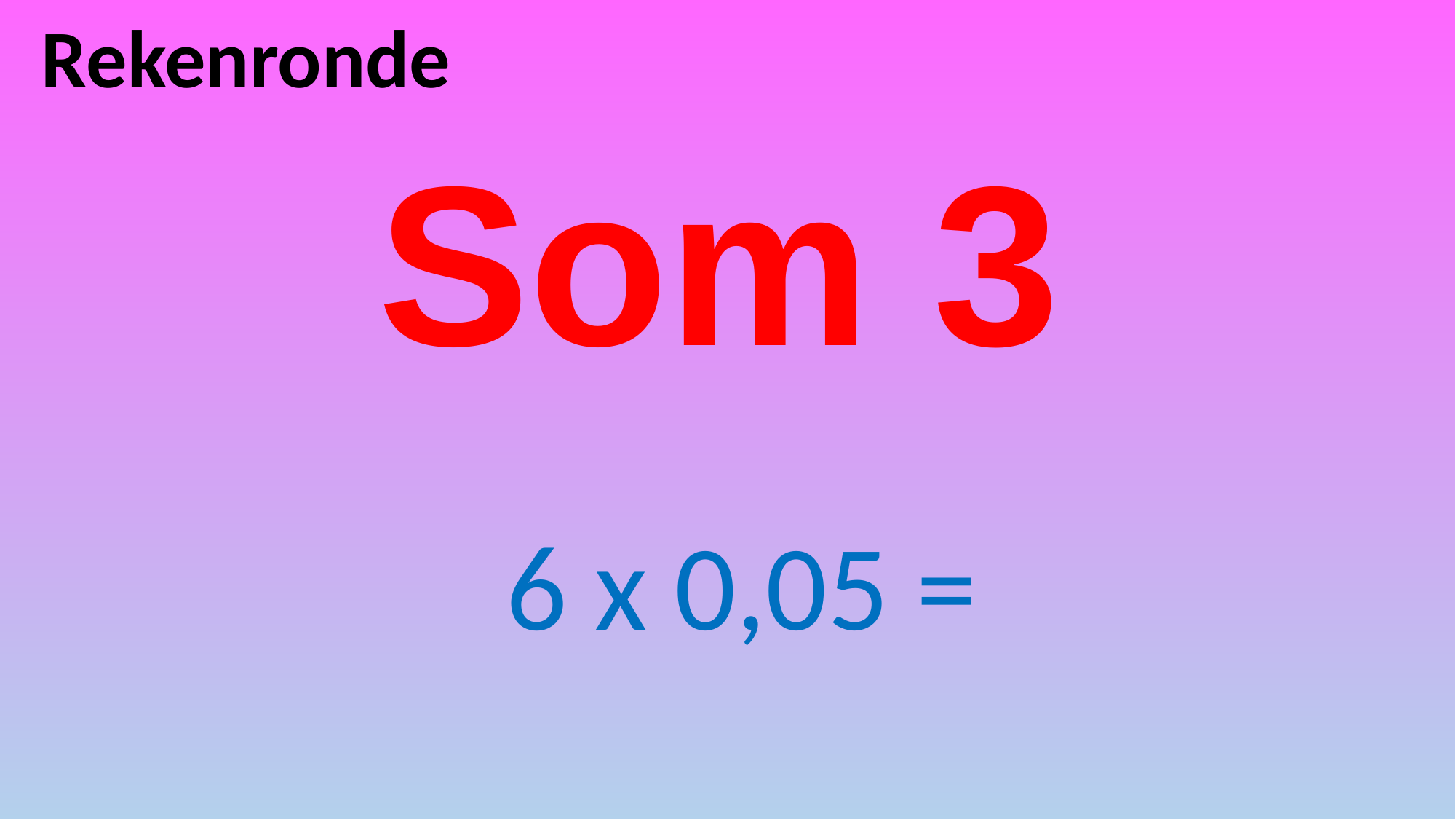

Rekenronde
# Som 3
6 x 0,05 =